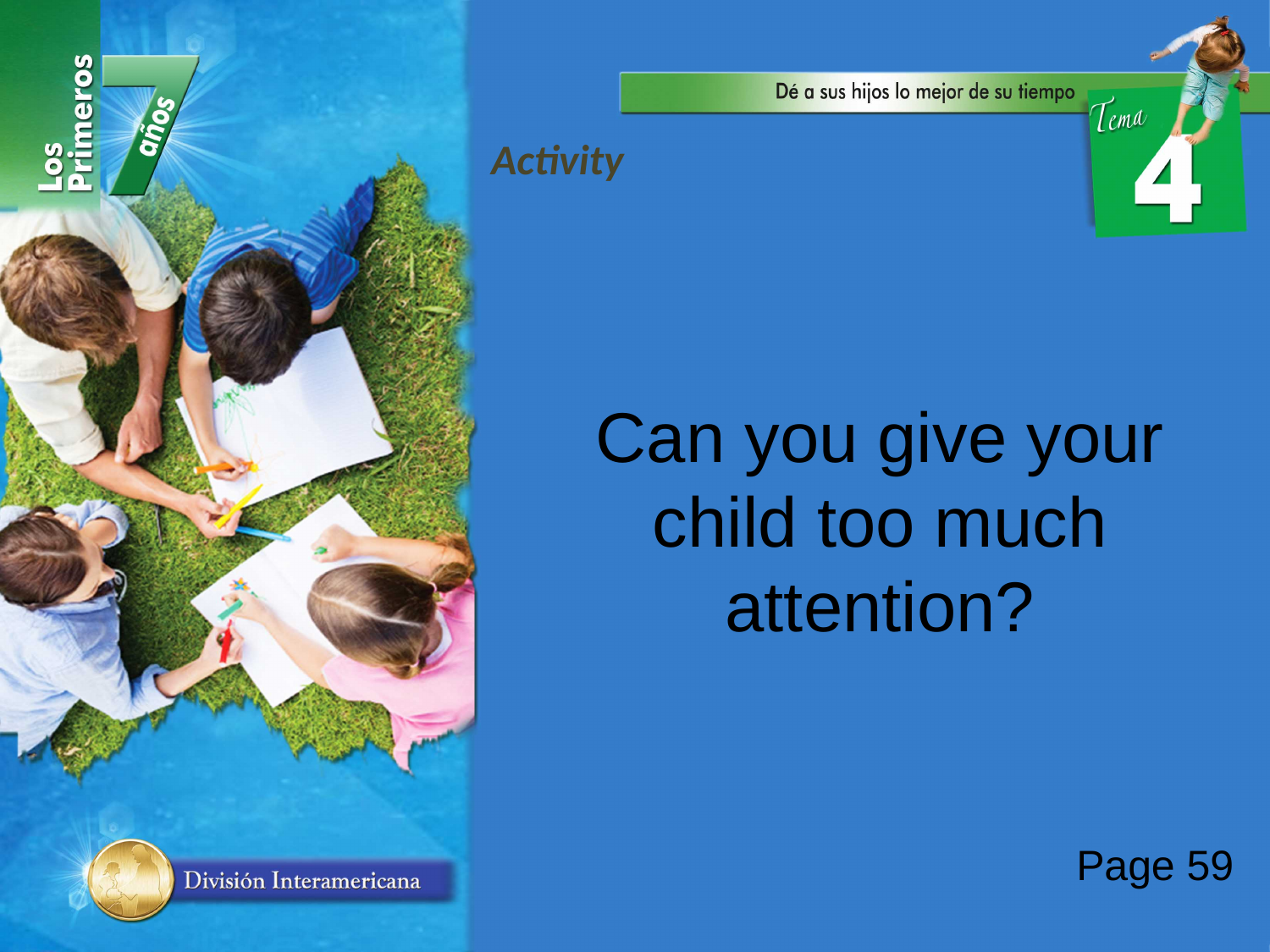

Activity
Can you give your child too much attention?
Page 59